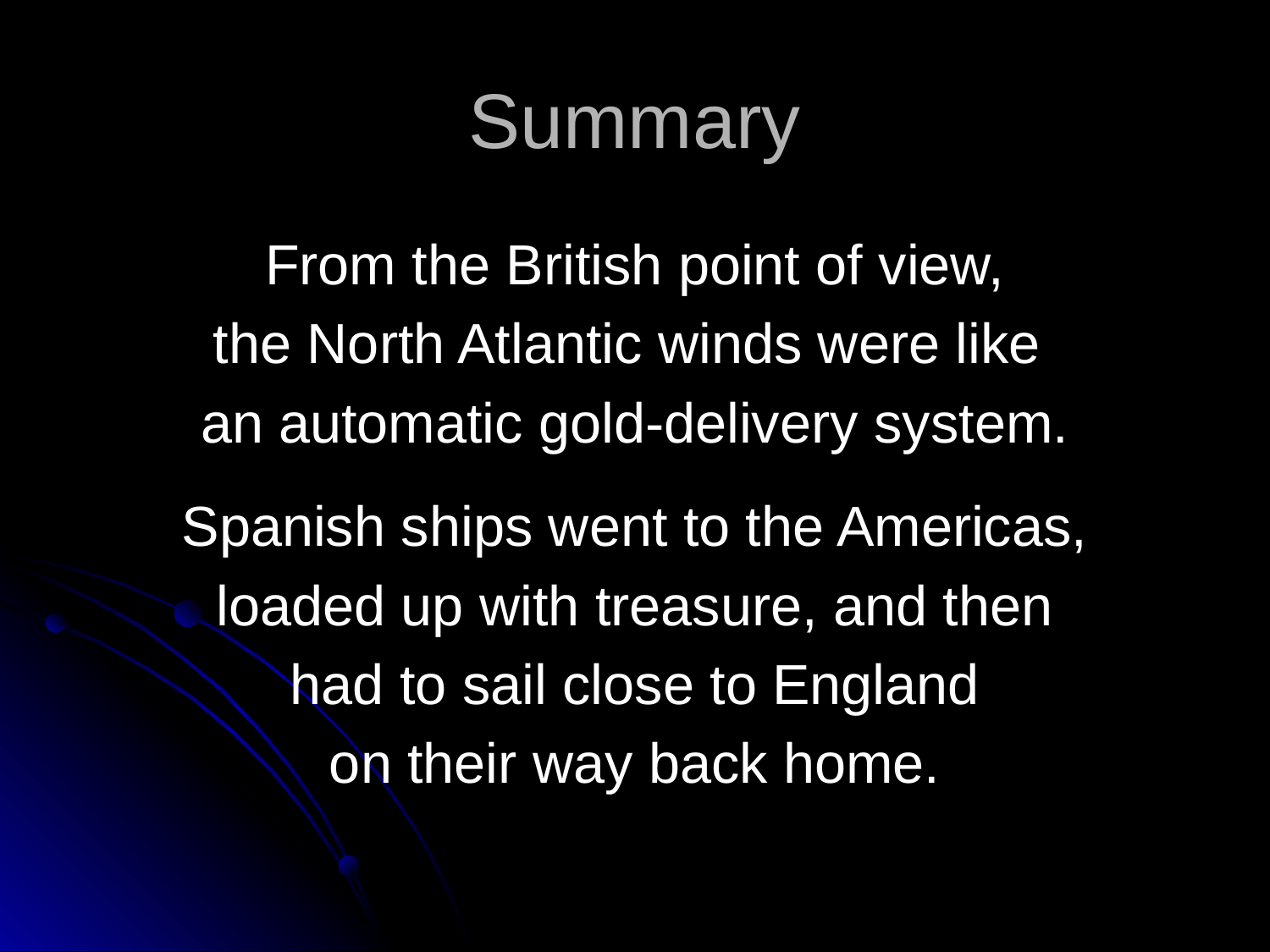

# Summary
From the British point of view,
the North Atlantic winds were like
an automatic gold-delivery system.

Spanish ships went to the Americas,
loaded up with treasure, and then
had to sail close to England
on their way back home.